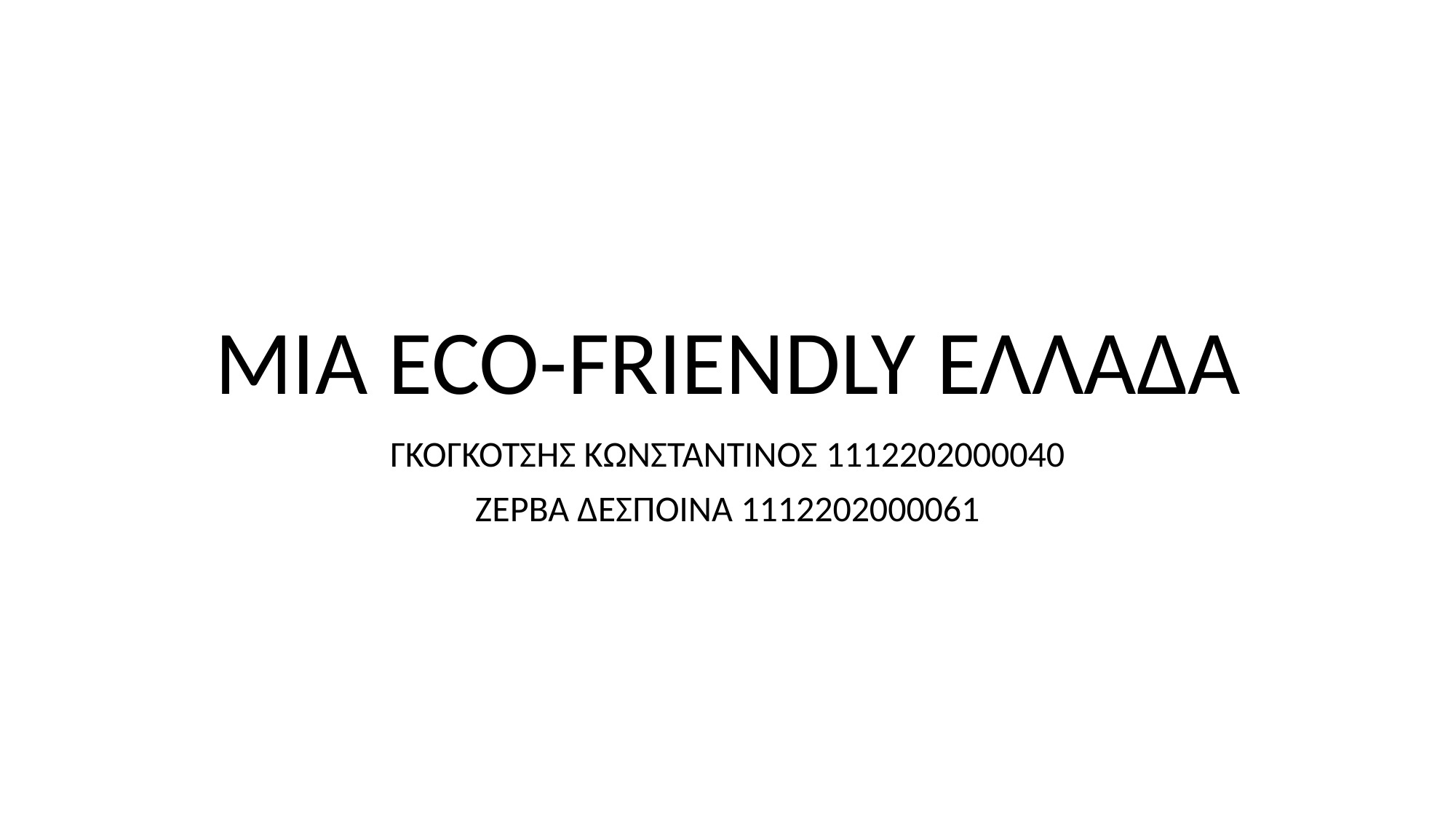

# ΜΙΑ ECO-FRIENDLY ΕΛΛΑΔΑ
ΓΚΟΓΚΟΤΣΗΣ ΚΩΝΣΤΑΝΤΙΝΟΣ 1112202000040
ΖΕΡΒΑ ΔΕΣΠΟΙΝΑ 1112202000061